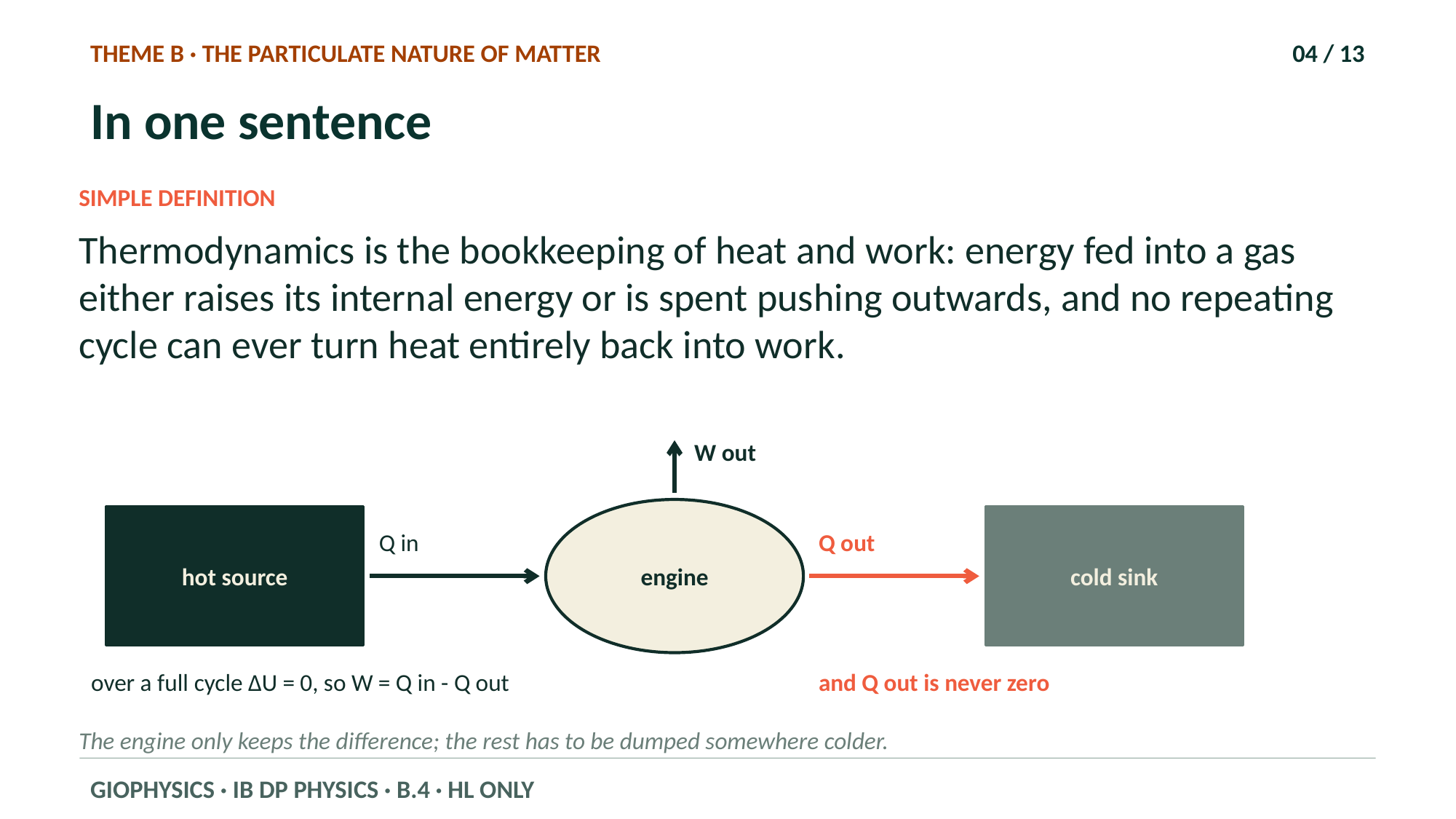

THEME B · THE PARTICULATE NATURE OF MATTER
04 / 13
In one sentence
SIMPLE DEFINITION
Thermodynamics is the bookkeeping of heat and work: energy fed into a gas either raises its internal energy or is spent pushing outwards, and no repeating cycle can ever turn heat entirely back into work.
W out
engine
hot source
cold sink
Q in
Q out
over a full cycle ΔU = 0, so W = Q in - Q out
and Q out is never zero
The engine only keeps the difference; the rest has to be dumped somewhere colder.

GIOPHYSICS · IB DP PHYSICS · B.4 · HL ONLY